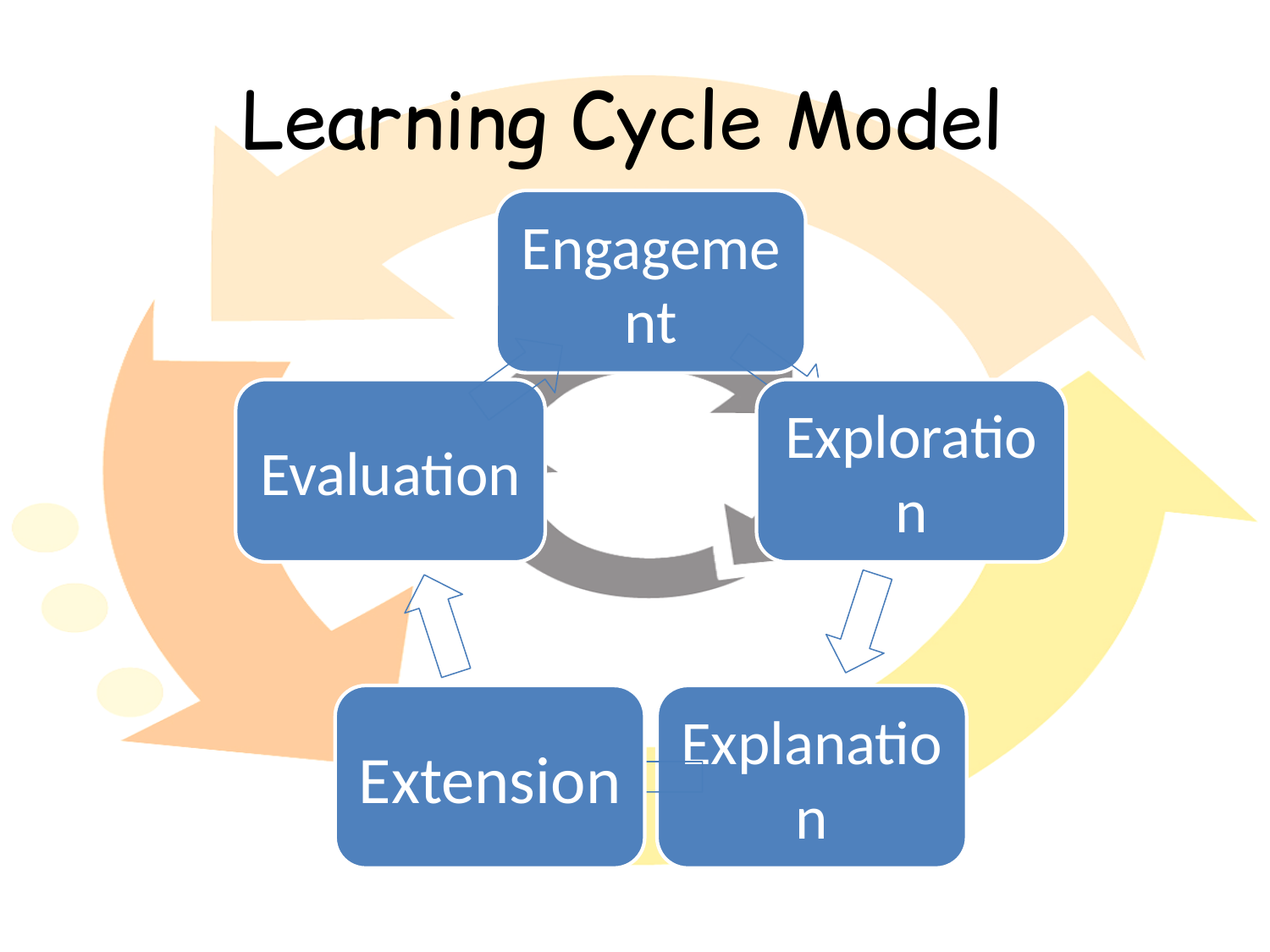

# Learning Cycle Model
Engagement
Exploration
Extension
Evaluation